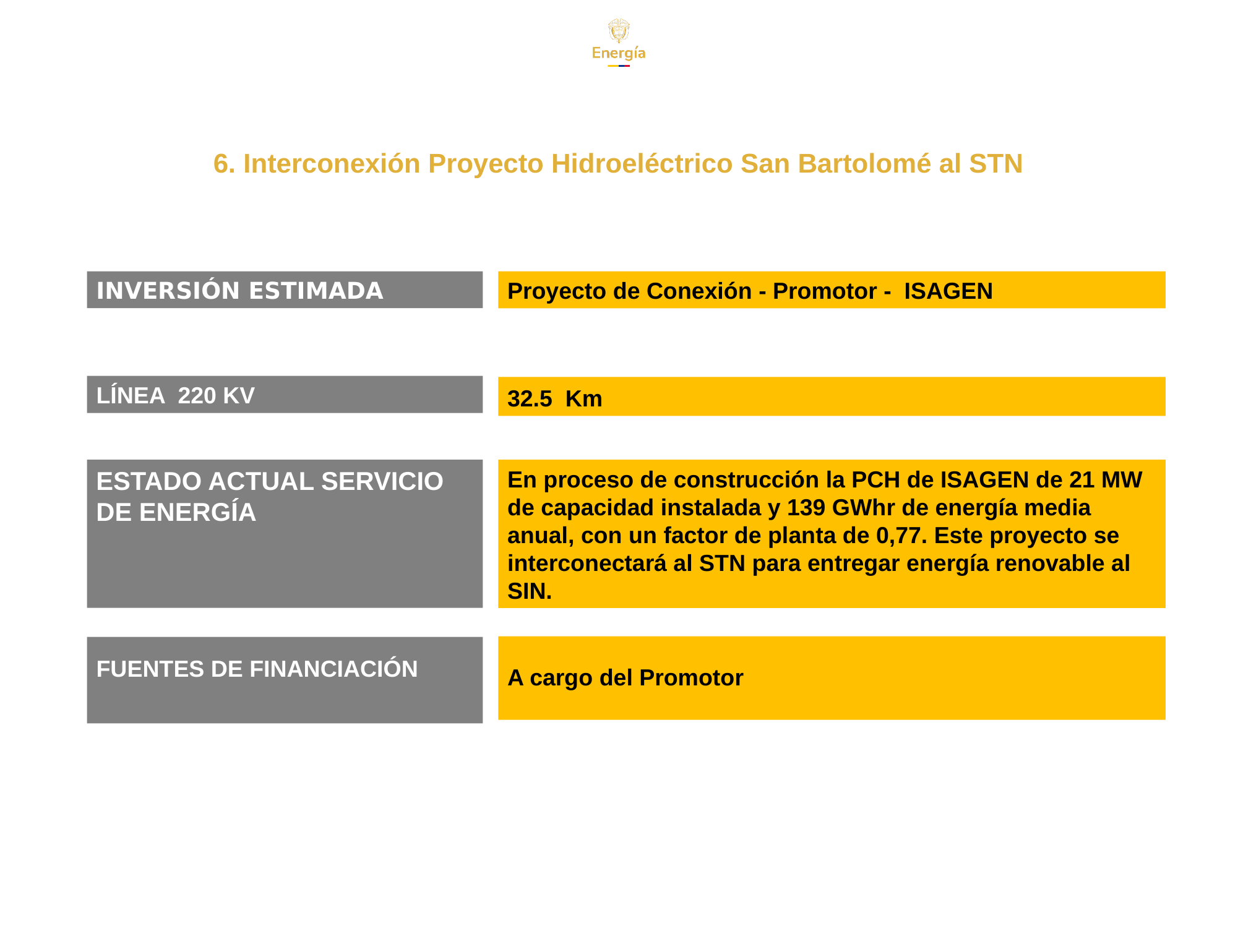

6. Interconexión Proyecto Hidroeléctrico San Bartolomé al STN
INVERSIÓN ESTIMADA
Proyecto de Conexión - Promotor -  ISAGEN
LÍNEA  220 KV
32.5  Km
ESTADO ACTUAL SERVICIO DE ENERGÍA

En proceso de construcción la PCH de ISAGEN de 21 MW de capacidad instalada y 139 GWhr de energía media anual, con un factor de planta de 0,77. Este proyecto se interconectará al STN para entregar energía renovable al SIN.

A cargo del Promotor

FUENTES DE FINANCIACIÓN